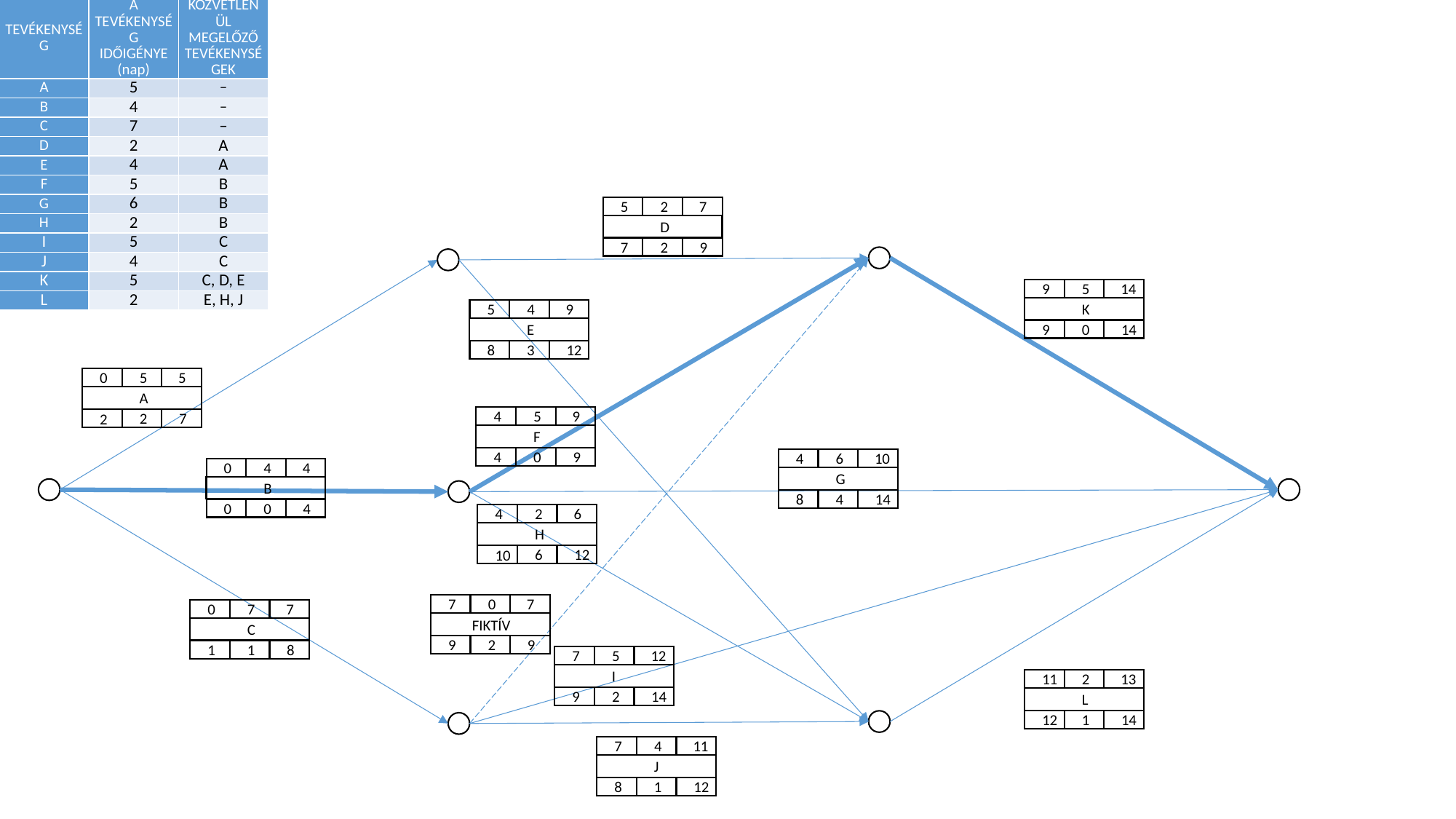

| TEVÉKENYSÉG | A TEVÉKENYSÉG IDŐIGÉNYE (nap) | KÖZVETLENÜL MEGELŐZŐ TEVÉKENYSÉGEK |
| --- | --- | --- |
| A | 5 | – |
| B | 4 | – |
| C | 7 | – |
| D | 2 | A |
| E | 4 | A |
| F | 5 | B |
| G | 6 | B |
| H | 2 | B |
| I | 5 | C |
| J | 4 | C |
| K | 5 | C, D, E |
| L | 2 | E, H, J |
5
2
7

D
2
9
7

9
5
14

K
0
14
9
5
4
9

E
3
12
8
0
5
5

A
2
7
2
4
5
9

F
0
9
4
4
6
10

G
4
14
8
0
4
4

B
0
4
0

4
2
6

H
6
12
10
7
0
7

FIKTÍV
2
9
9
0
7
7

C
1
8
1
7
5
12

I
2
14
9
11
2
13

L
1
14
12

7
4
11

J
1
12
8